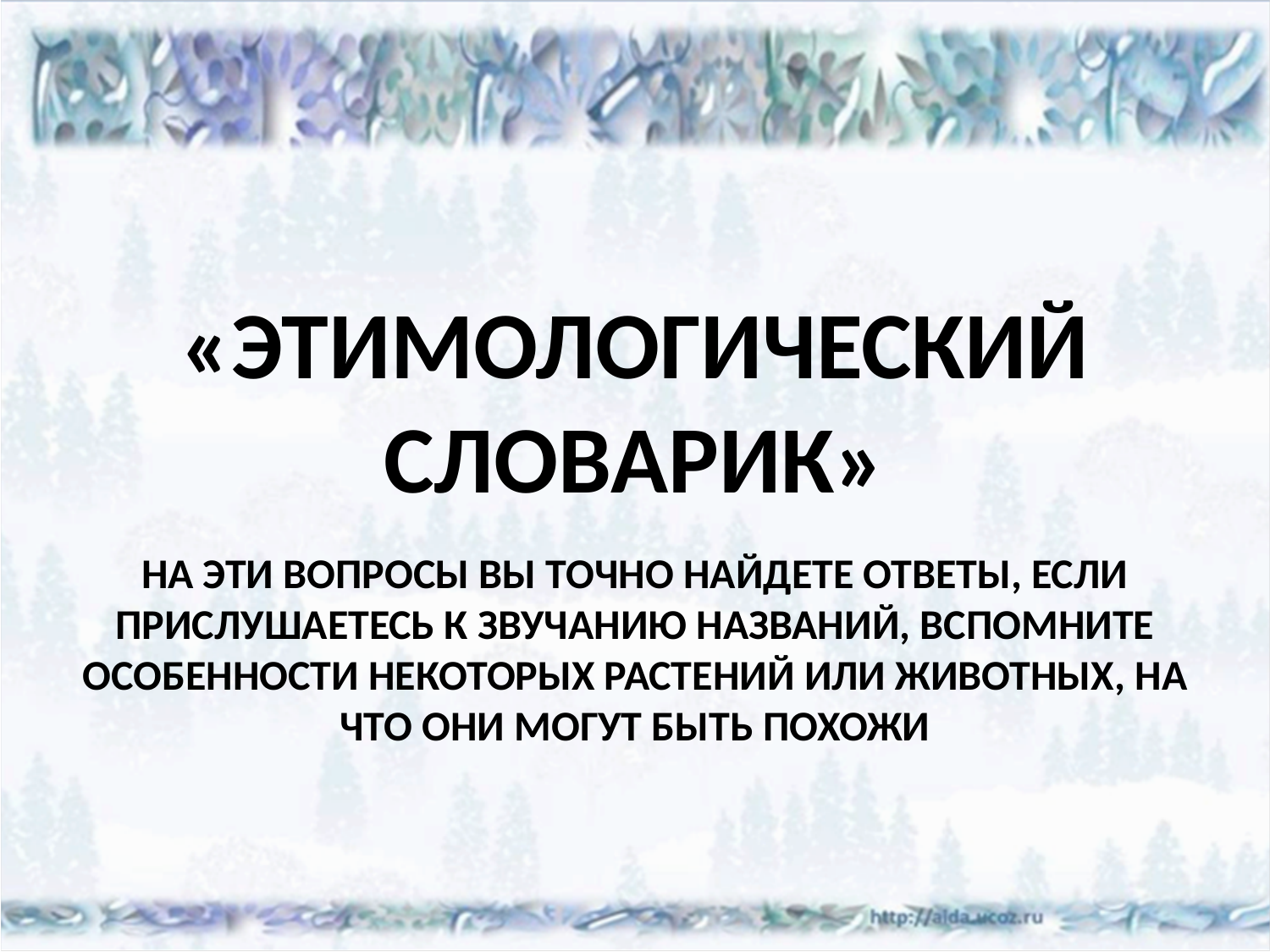

# «ЭТИМОЛОГИЧЕСКИЙ СЛОВАРИК»
НА ЭТИ ВОПРОСЫ ВЫ ТОЧНО НАЙДЕТЕ ОТВЕТЫ, ЕСЛИ ПРИСЛУШАЕТЕСЬ К ЗВУЧАНИЮ НАЗВАНИЙ, ВСПОМНИТЕ ОСОБЕННОСТИ НЕКОТОРЫХ РАСТЕНИЙ ИЛИ ЖИВОТНЫХ, НА ЧТО ОНИ МОГУТ БЫТЬ ПОХОЖИ